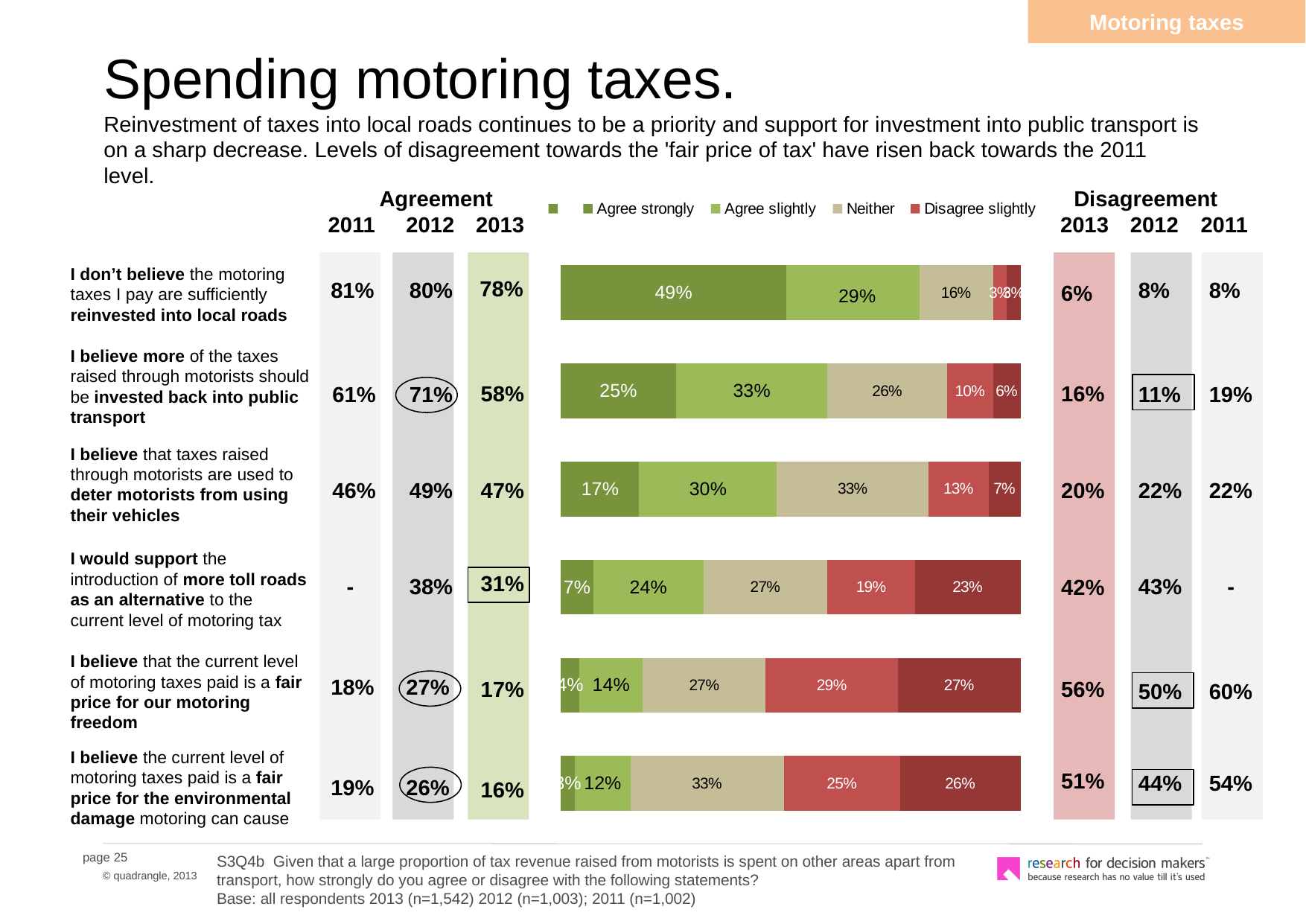

Motoring taxes
# Spending motoring taxes. Reinvestment of taxes into local roads continues to be a priority and support for investment into public transport is on a sharp decrease. Levels of disagreement towards the 'fair price of tax' have risen back towards the 2011 level.

### Chart

| Category |   | Agree strongly | Agree slightly | Neither | Disagree slightly | Disagree strongly |
|---|---|---|---|---|---|---|
| I don't believe the motoring taxes I pay are sufficiently reinvested into local roads | None | 0.4900000000000003 | 0.2900000000000003 | 0.16 | 0.030000000000000002 | 0.030000000000000002 |
| I believe more of the taxes raised through motorists should be invested back into public transport | None | 0.25 | 0.33000000000000207 | 0.26 | 0.1 | 0.06000000000000003 |
| I believe that taxes raised through motorists are used to deter motorists from using their vehicles | None | 0.17 | 0.3000000000000003 | 0.33000000000000207 | 0.13 | 0.07000000000000002 |
| I would support the introduction of more toll roads (Pay-as-you-drive) as an alternative to the current level of motoring tax | None | 0.07000000000000002 | 0.2400000000000002 | 0.27 | 0.19 | 0.23 |
| I believe the current level of motoring taxes paid is a fair price for our motoring freedom | None | 0.04000000000000002 | 0.14 | 0.27 | 0.2900000000000003 | 0.27 |
| I believe the current level of motoring taxes paid is a fair price for the environmental damage motoring can cause | None | 0.030000000000000002 | 0.12000000000000002 | 0.33000000000000207 | 0.25 | 0.26 |
Agreement
Disagreement
2011
2012
2013
2013
2012
2011

I don’t believe the motoring taxes I pay are sufficiently reinvested into local roads
78%
81%
80%
8%
8%
6%
I believe more of the taxes raised through motorists should be invested back into public transport
58%
16%
61%
71%
11%

19%

I believe that taxes raised through motorists are used to deter motorists from using their vehicles
46%
49%
47%
22%
22%
20%
I would support the introduction of more toll roads as an alternative to the current level of motoring tax
31%
-
38%
43%
-

42%
I believe that the current level of motoring taxes paid is a fair price for our motoring freedom
18%
27%
17%
56%

50%
60%

I believe the current level of motoring taxes paid is a fair price for the environmental damage motoring can cause
51%
44%
54%
19%
26%

16%

S3Q4b  Given that a large proportion of tax revenue raised from motorists is spent on other areas apart from transport, how strongly do you agree or disagree with the following statements?
Base: all respondents 2013 (n=1,542) 2012 (n=1,003); 2011 (n=1,002)